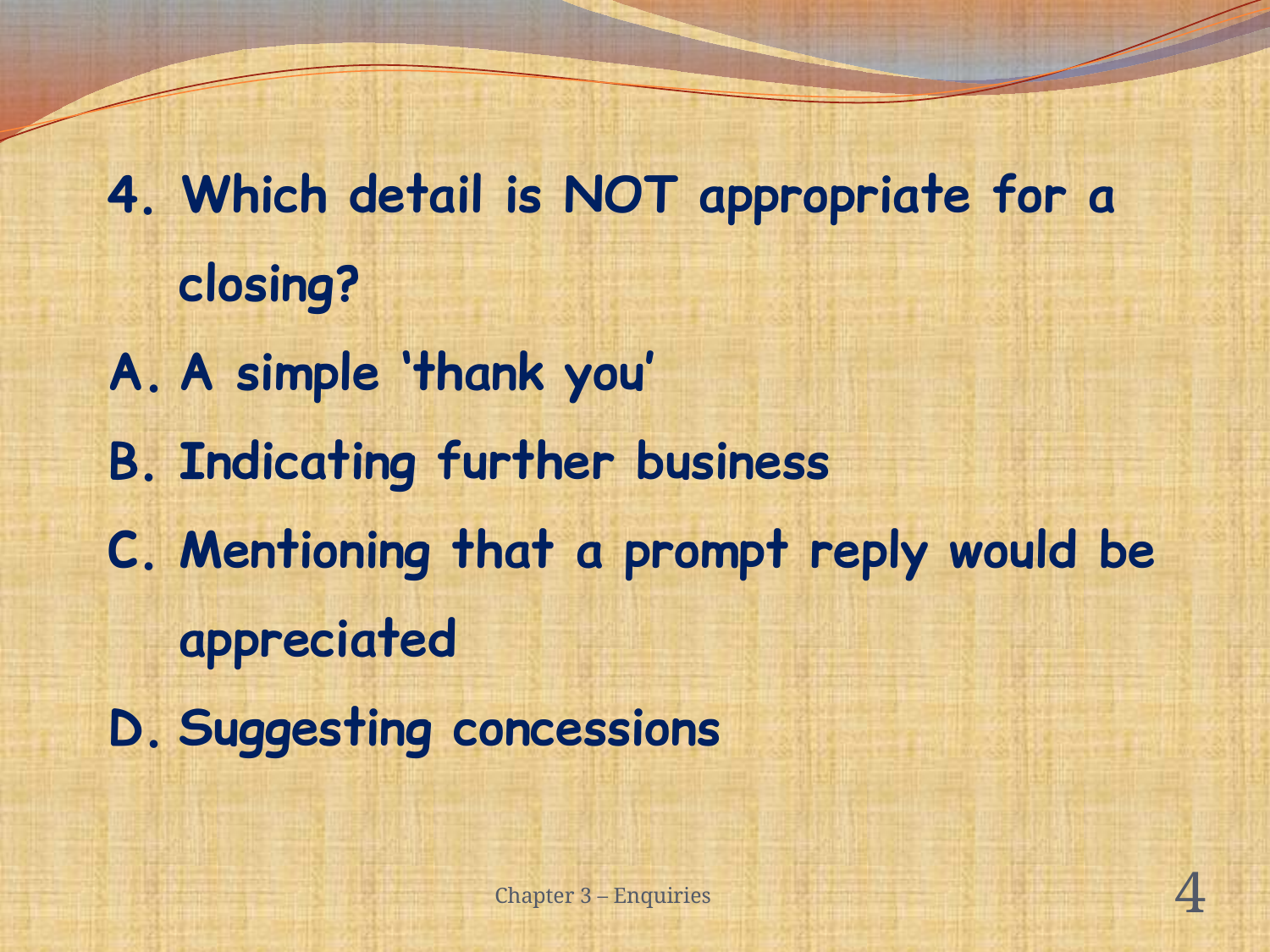

#
4. Which detail is NOT appropriate for a closing?
A simple ‘thank you’
Indicating further business
Mentioning that a prompt reply would be appreciated
Suggesting concessions

Chapter 3 – Enquiries

4